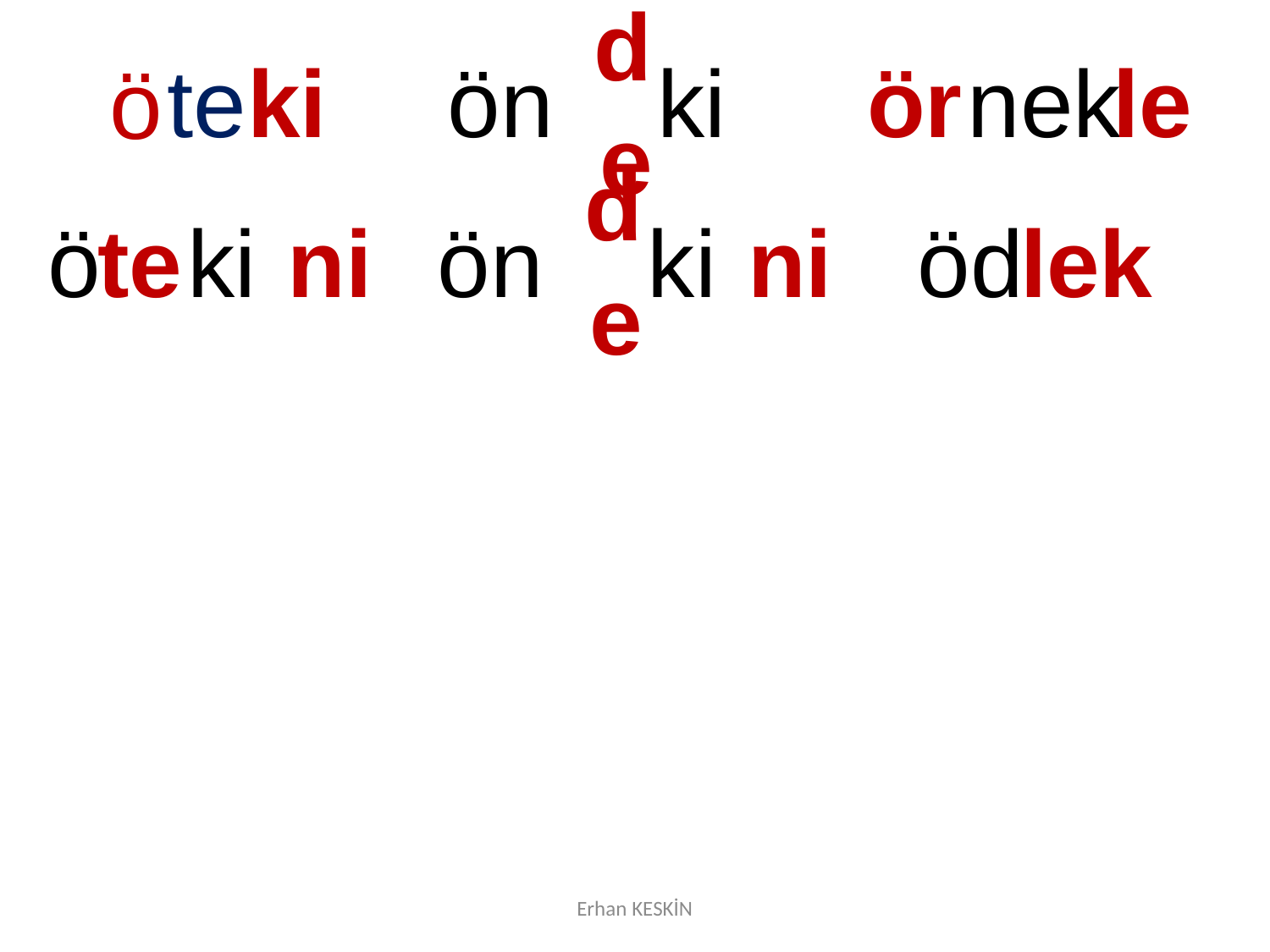

te
ki
ön
de
ki
ör
nek
le
ö
ö
te
ki
ni
ön
de
ki
ni
öd
lek
Erhan KESKİN